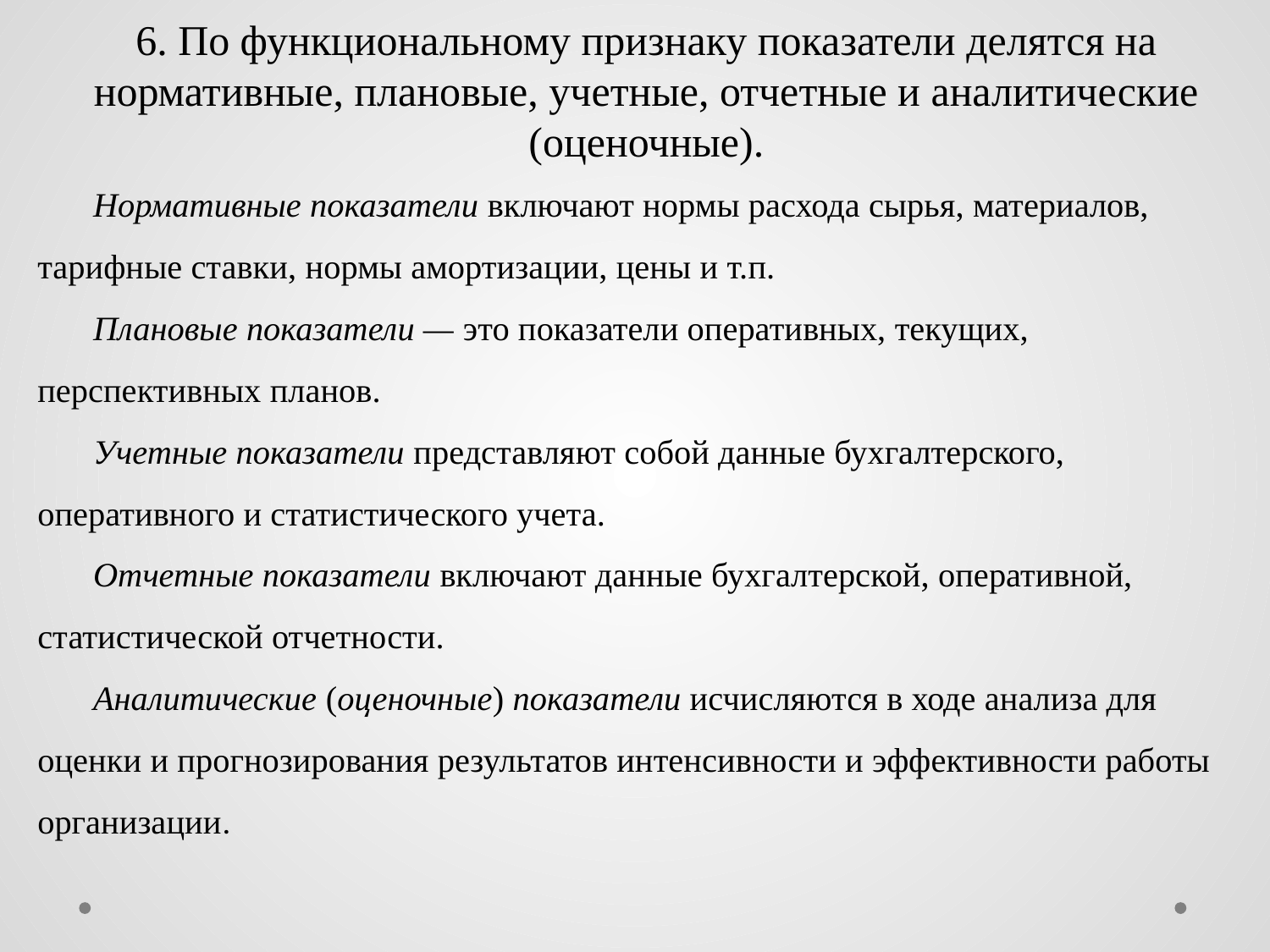

# 6. По функциональному признаку показатели делятся на нормативные, плановые, учетные, отчетные и аналитические (оценочные).
Нормативные показатели включают нормы расхода сырья, материалов, тарифные ставки, нормы амортизации, цены и т.п.
Плановые показатели — это показатели оперативных, текущих, перспективных планов.
Учетные показатели представляют собой данные бухгалтерского, оперативного и статистического учета.
Отчетные показатели включают данные бухгалтерской, оперативной, статистической отчетности.
Аналитические (оценочные) показатели исчисляются в ходе анализа для оценки и прогнозирования результатов интенсивности и эффективности работы организации.